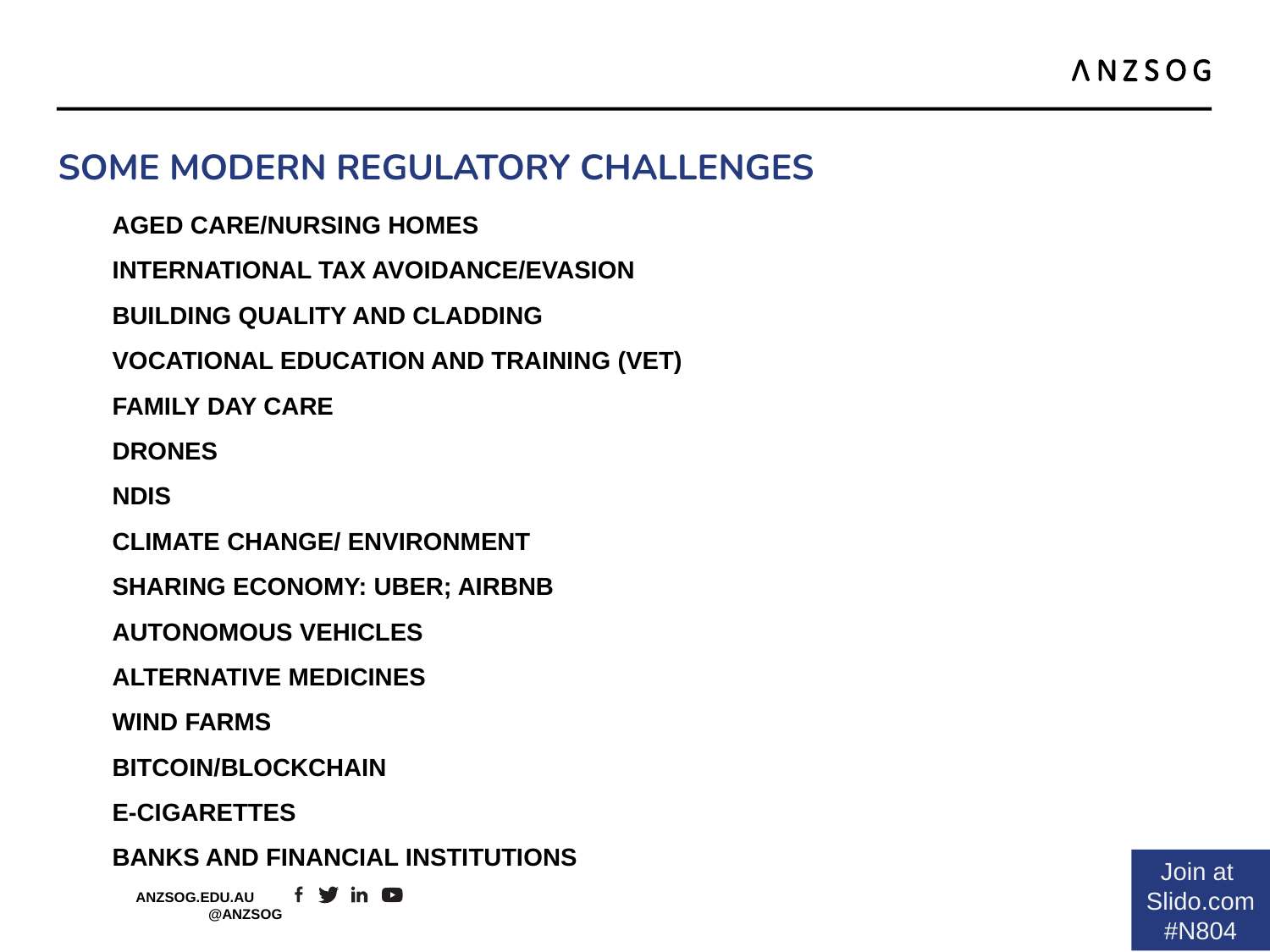

# SOME MODERN REGULATORY CHALLENGES
AGED CARE/NURSING HOMES
INTERNATIONAL TAX AVOIDANCE/EVASION
BUILDING QUALITY AND CLADDING
VOCATIONAL EDUCATION AND TRAINING (VET)
FAMILY DAY CARE
DRONES
NDIS
CLIMATE CHANGE/ ENVIRONMENT
SHARING ECONOMY: UBER; AIRBNB
AUTONOMOUS VEHICLES
ALTERNATIVE MEDICINES
WIND FARMS
BITCOIN/BLOCKCHAIN
E-CIGARETTES
BANKS AND FINANCIAL INSTITUTIONS

Join at
Slido.com
#N804